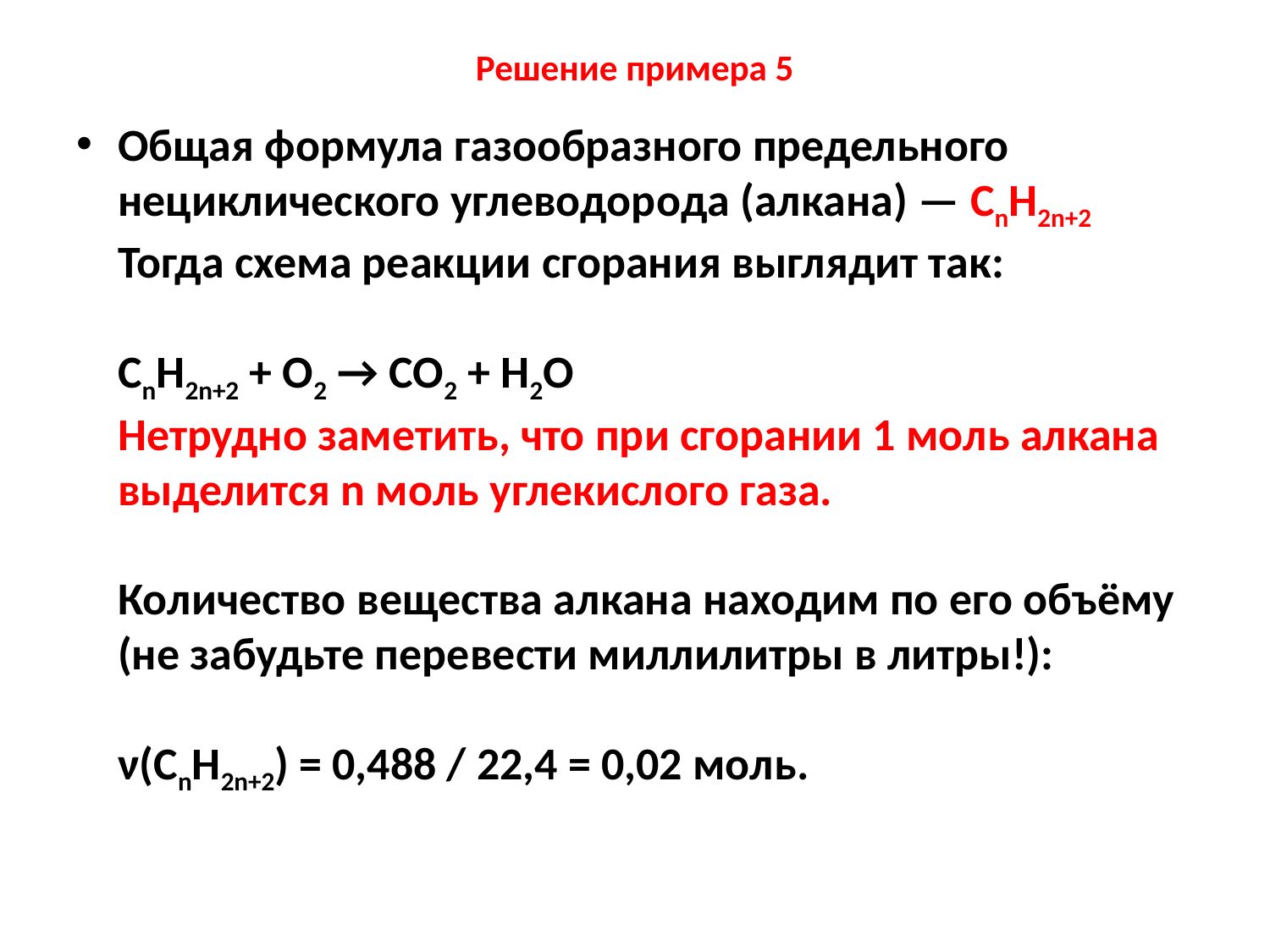

# Решение примера 5
Общая формула газообразного предельного нециклического углеводорода (алкана) — CnH2n+2
Тогда схема реакции сгорания выглядит так:
CnH2n+2 + О2 → CO2 + H2O
Нетрудно заметить, что при сгорании 1 моль алкана выделится n моль углекислого газа.
Количество вещества алкана находим по его объёму (не забудьте перевести миллилитры в литры!):
ν(CnH2n+2) = 0,488 / 22,4 = 0,02 моль.